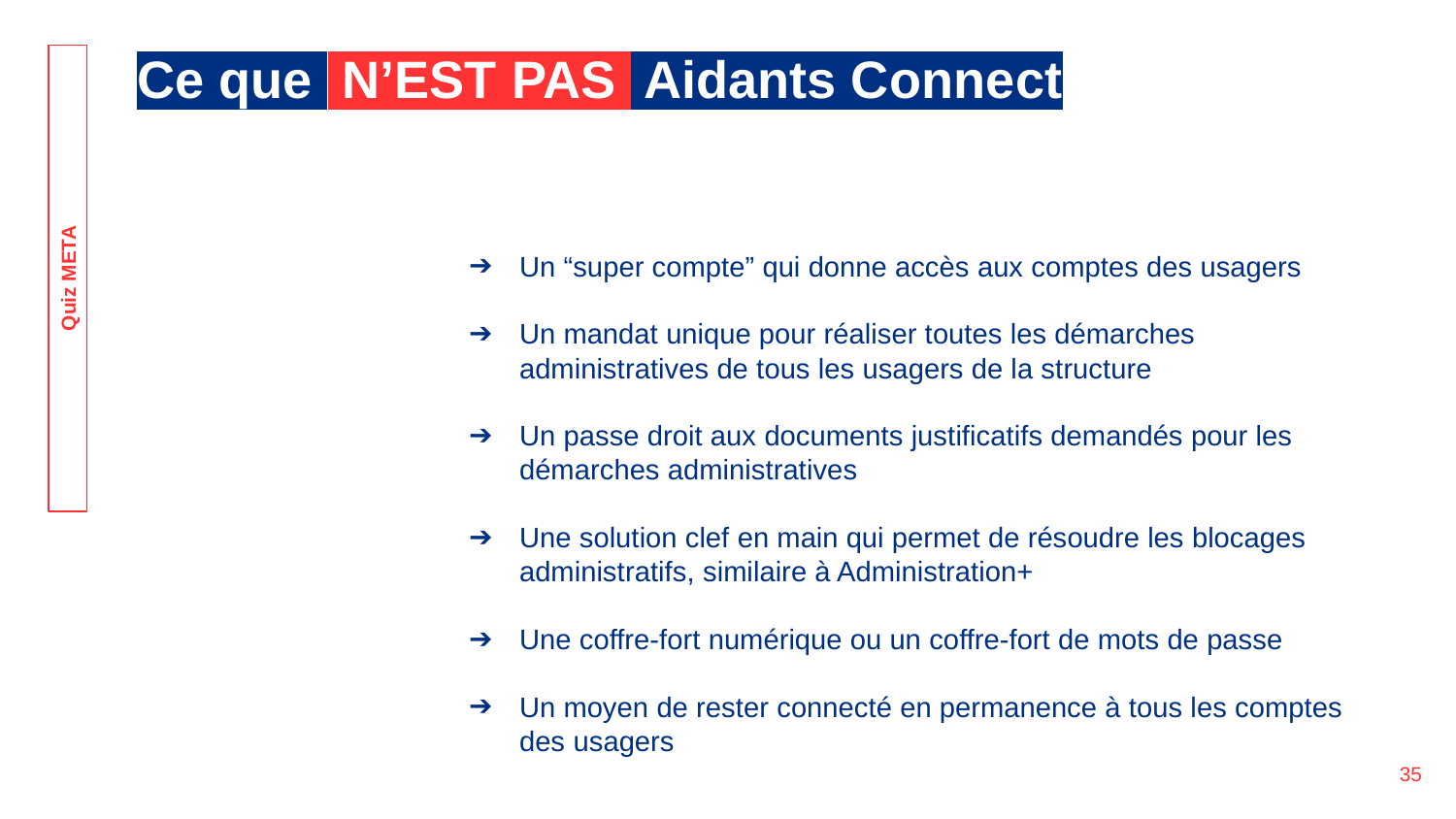

Ce que  N’EST PAS  Aidants Connect
Quiz META
Un “super compte” qui donne accès aux comptes des usagers
Un mandat unique pour réaliser toutes les démarches administratives de tous les usagers de la structure
Un passe droit aux documents justificatifs demandés pour les démarches administratives
Une solution clef en main qui permet de résoudre les blocages administratifs, similaire à Administration+
Une coffre-fort numérique ou un coffre-fort de mots de passe
Un moyen de rester connecté en permanence à tous les comptes des usagers
35